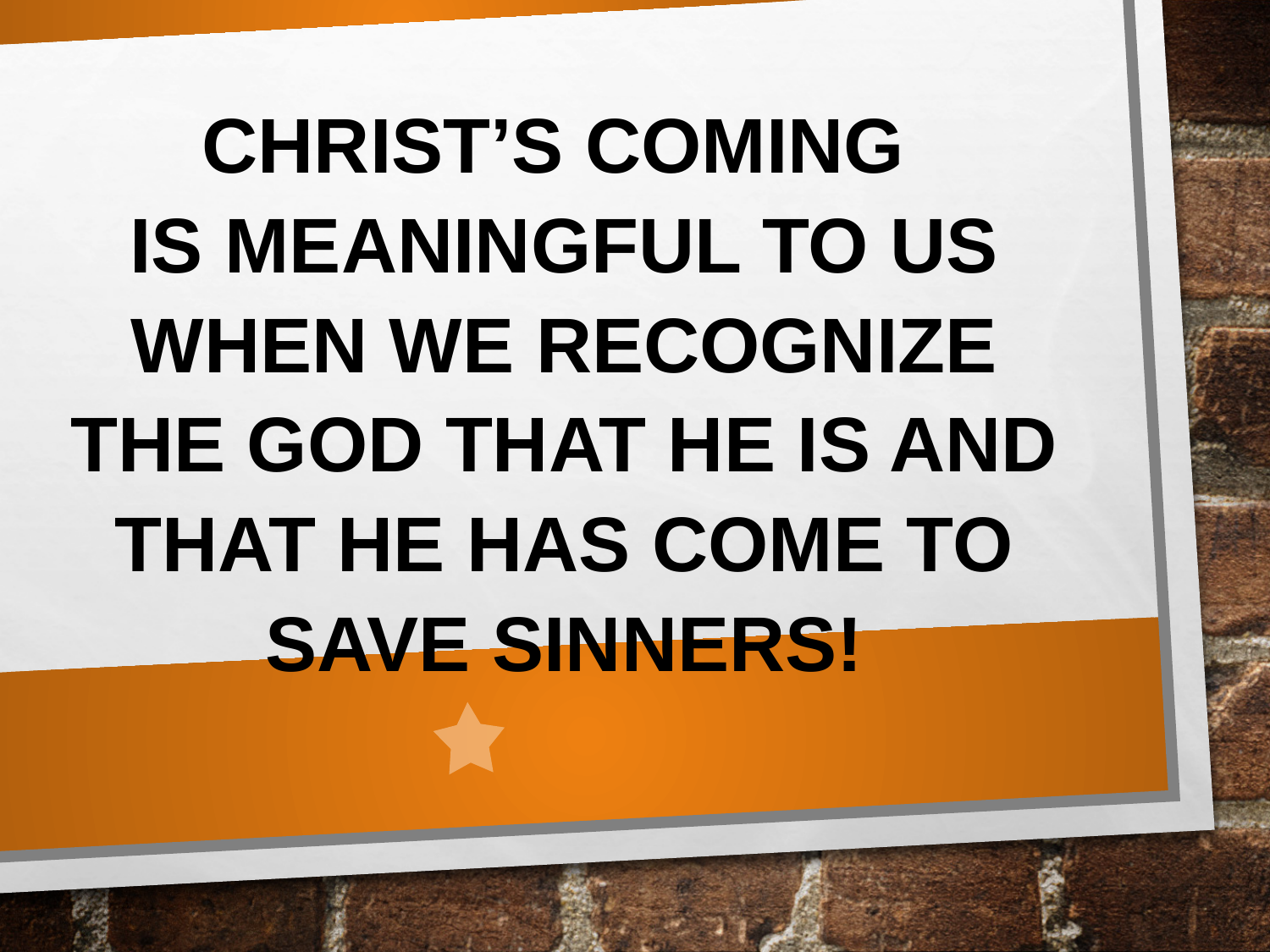

CHRIST’S COMING
IS MEANINGFUL TO US WHEN WE RECOGNIZE THE GOD THAT HE IS AND THAT HE HAS COME TO SAVE SINNERS!